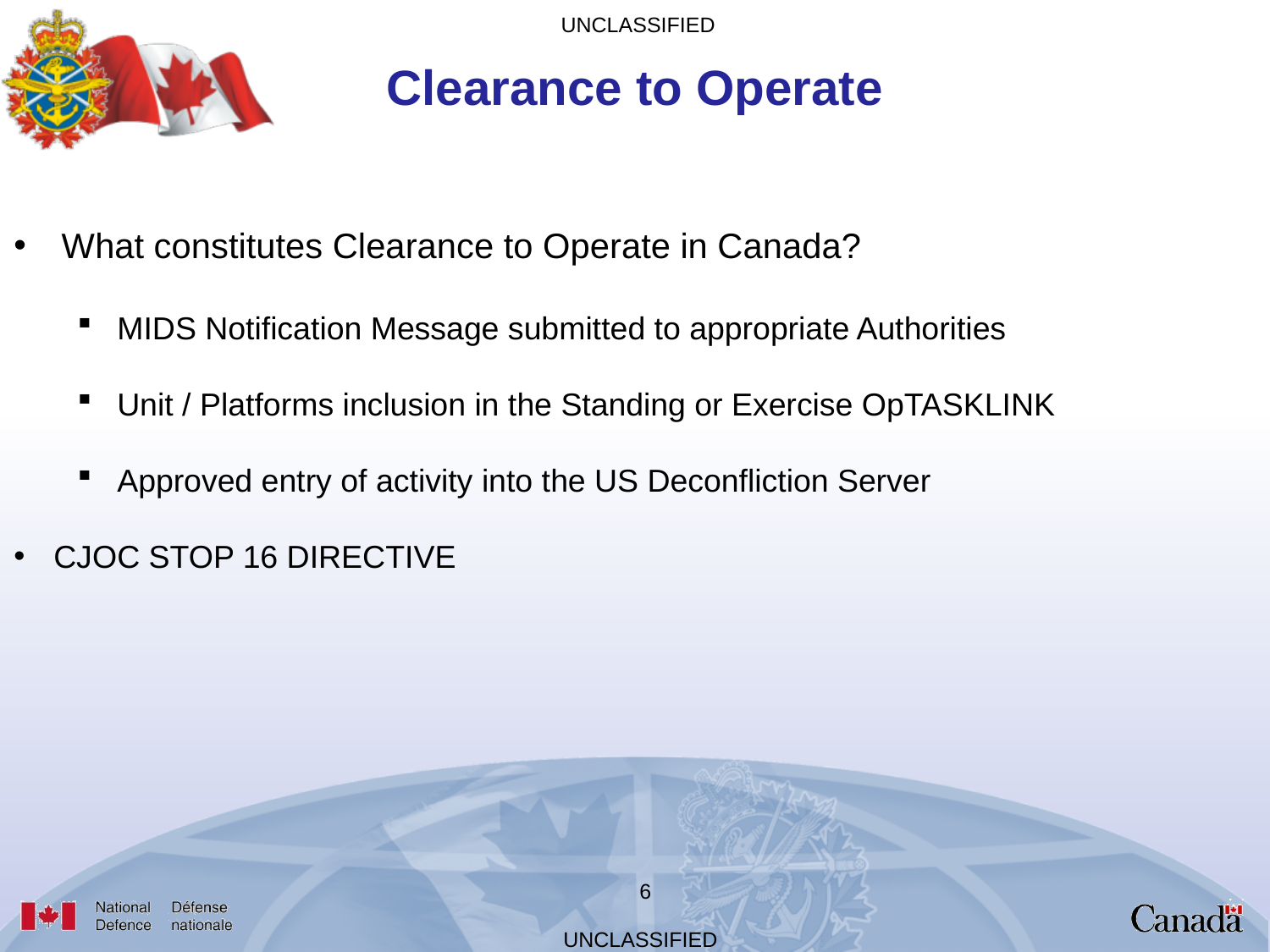

# Clearance to Operate
What constitutes Clearance to Operate in Canada?

MIDS Notification Message submitted to appropriate Authorities

Unit / Platforms inclusion in the Standing or Exercise OpTASKLINK

Approved entry of activity into the US Deconfliction Server

CJOC STOP 16 DIRECTIVE